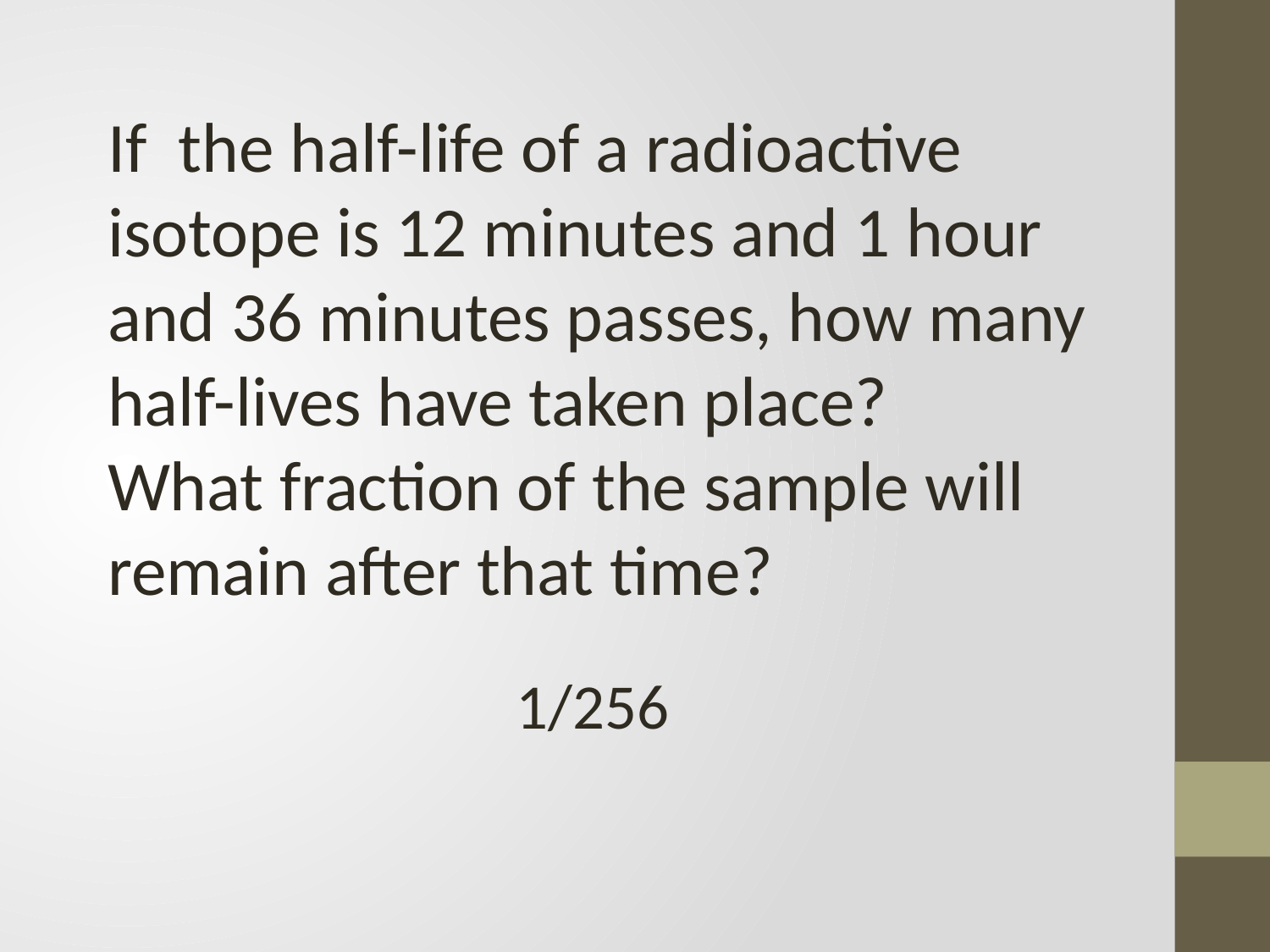

If  the half-life of a radioactive isotope is 12 minutes and 1 hour and 36 minutes passes, how many half-lives have taken place?
What fraction of the sample will remain after that time?

1/256